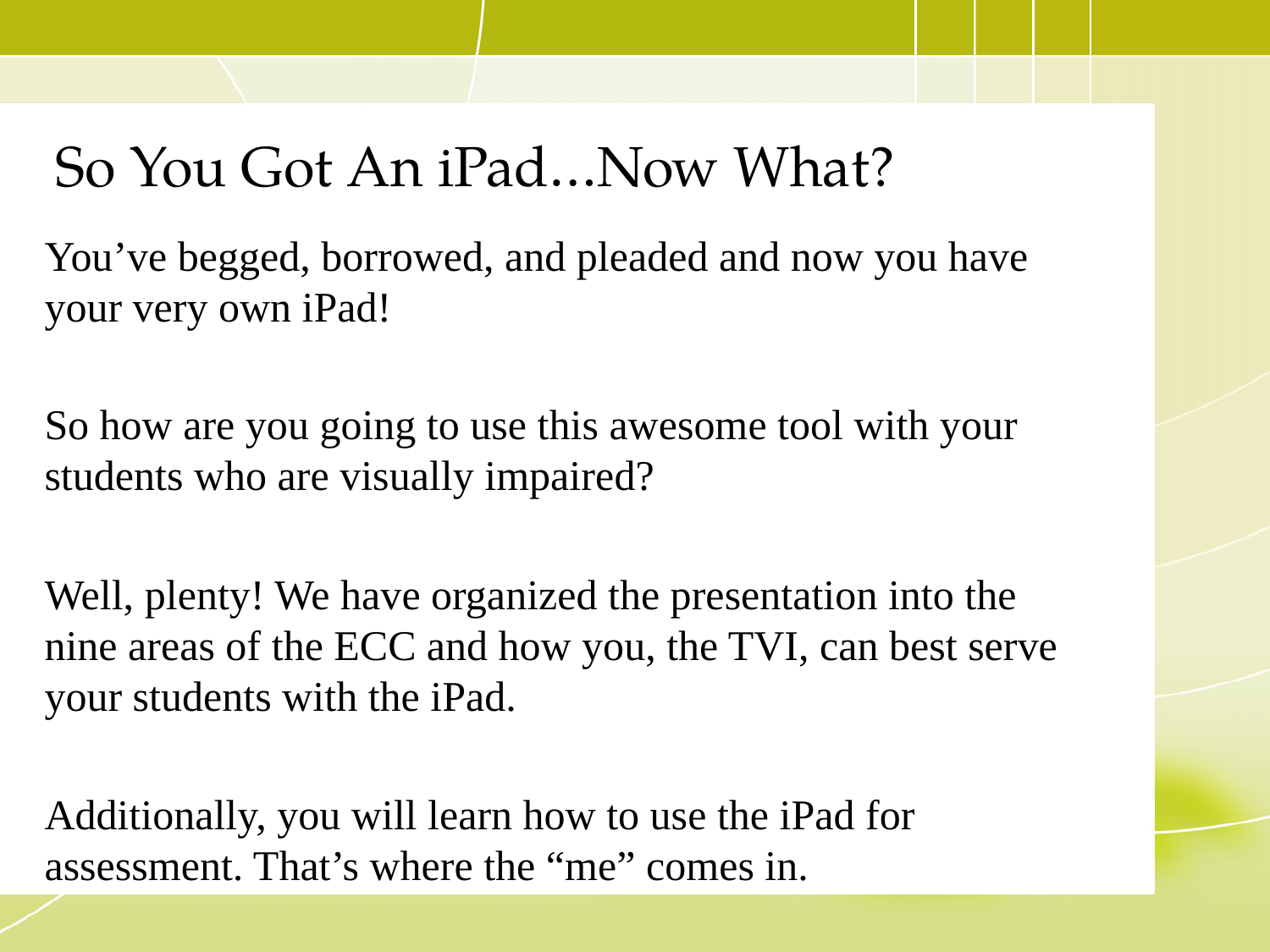

# So You Got An iPad…Now What?
You’ve begged, borrowed, and pleaded and now you have your very own iPad!

So how are you going to use this awesome tool with your students who are visually impaired?

Well, plenty! We have organized the presentation into the nine areas of the ECC and how you, the TVI, can best serve your students with the iPad.

Additionally, you will learn how to use the iPad for assessment. That’s where the “me” comes in.